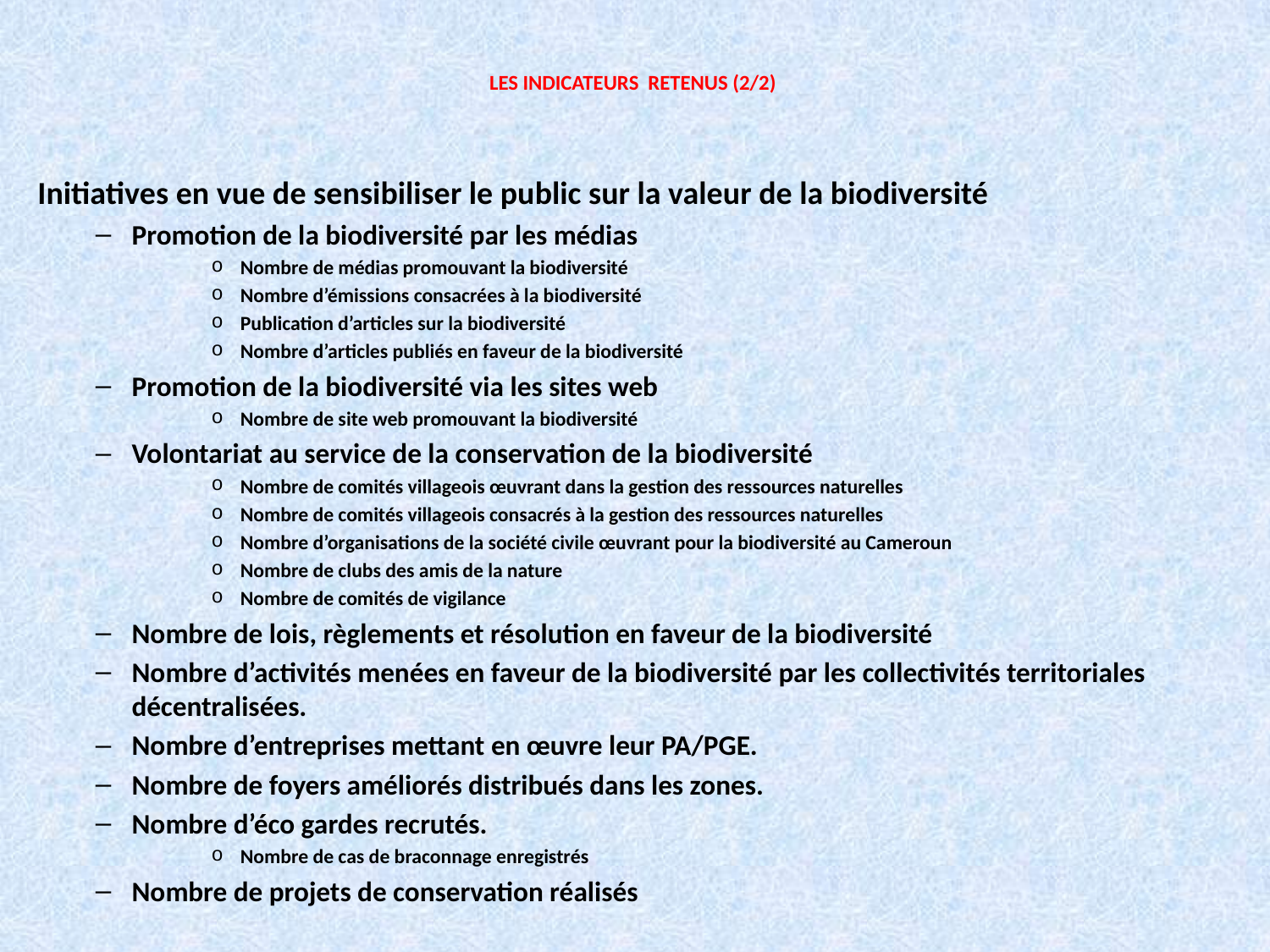

# LES INDICATEURS  RETENUS (2/2)
Initiatives en vue de sensibiliser le public sur la valeur de la biodiversité
Promotion de la biodiversité par les médias
Nombre de médias promouvant la biodiversité
Nombre d’émissions consacrées à la biodiversité
Publication d’articles sur la biodiversité
Nombre d’articles publiés en faveur de la biodiversité
Promotion de la biodiversité via les sites web
Nombre de site web promouvant la biodiversité
Volontariat au service de la conservation de la biodiversité
Nombre de comités villageois œuvrant dans la gestion des ressources naturelles
Nombre de comités villageois consacrés à la gestion des ressources naturelles
Nombre d’organisations de la société civile œuvrant pour la biodiversité au Cameroun
Nombre de clubs des amis de la nature
Nombre de comités de vigilance
Nombre de lois, règlements et résolution en faveur de la biodiversité
Nombre d’activités menées en faveur de la biodiversité par les collectivités territoriales décentralisées.
Nombre d’entreprises mettant en œuvre leur PA/PGE.
Nombre de foyers améliorés distribués dans les zones.
Nombre d’éco gardes recrutés.
Nombre de cas de braconnage enregistrés
Nombre de projets de conservation réalisés